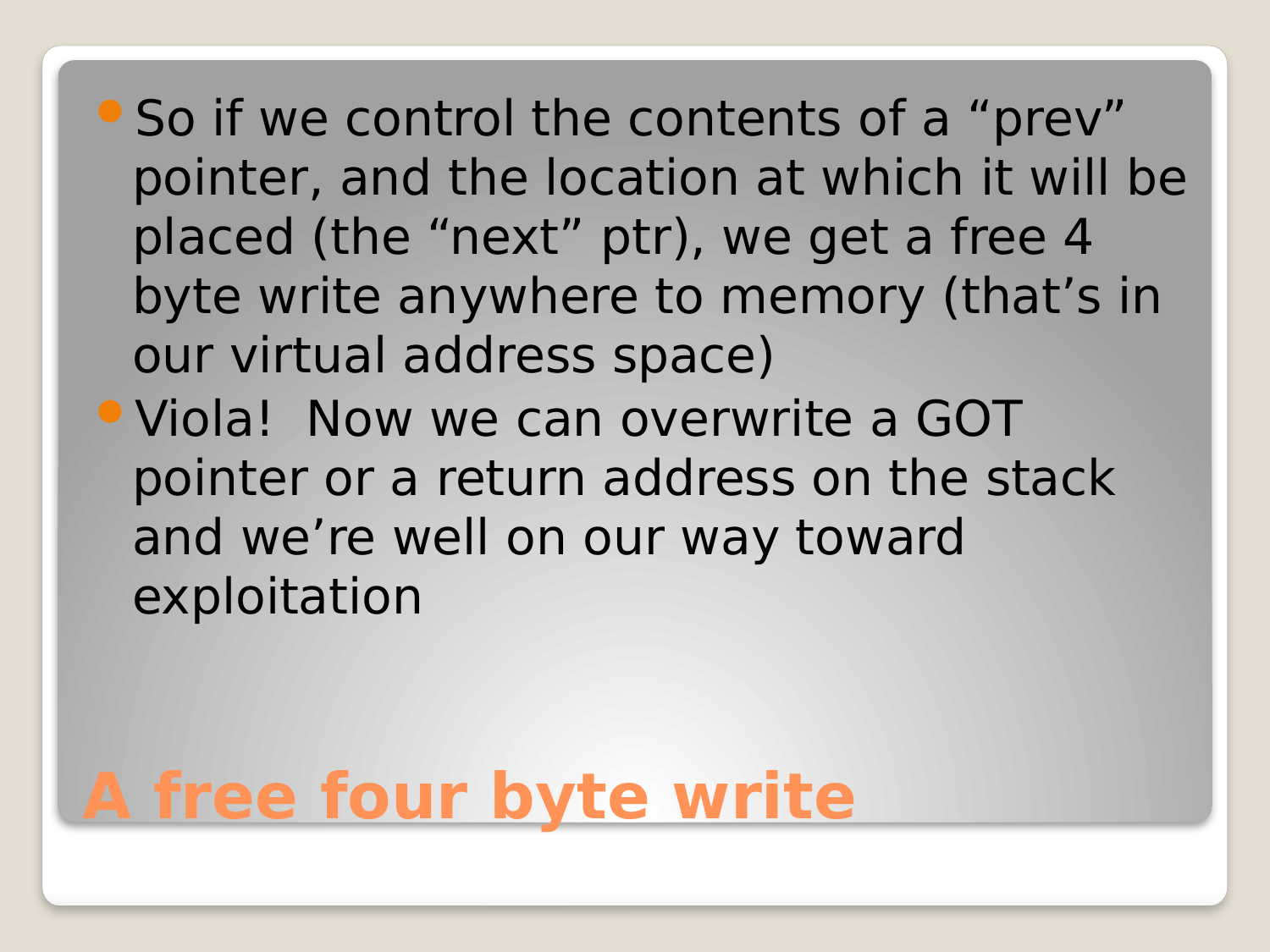

So if we control the contents of a “prev” pointer, and the location at which it will be placed (the “next” ptr), we get a free 4 byte write anywhere to memory (that’s in our virtual address space)
Viola!  Now we can overwrite a GOT pointer or a return address on the stack and we’re well on our way toward exploitation
# A free four byte write